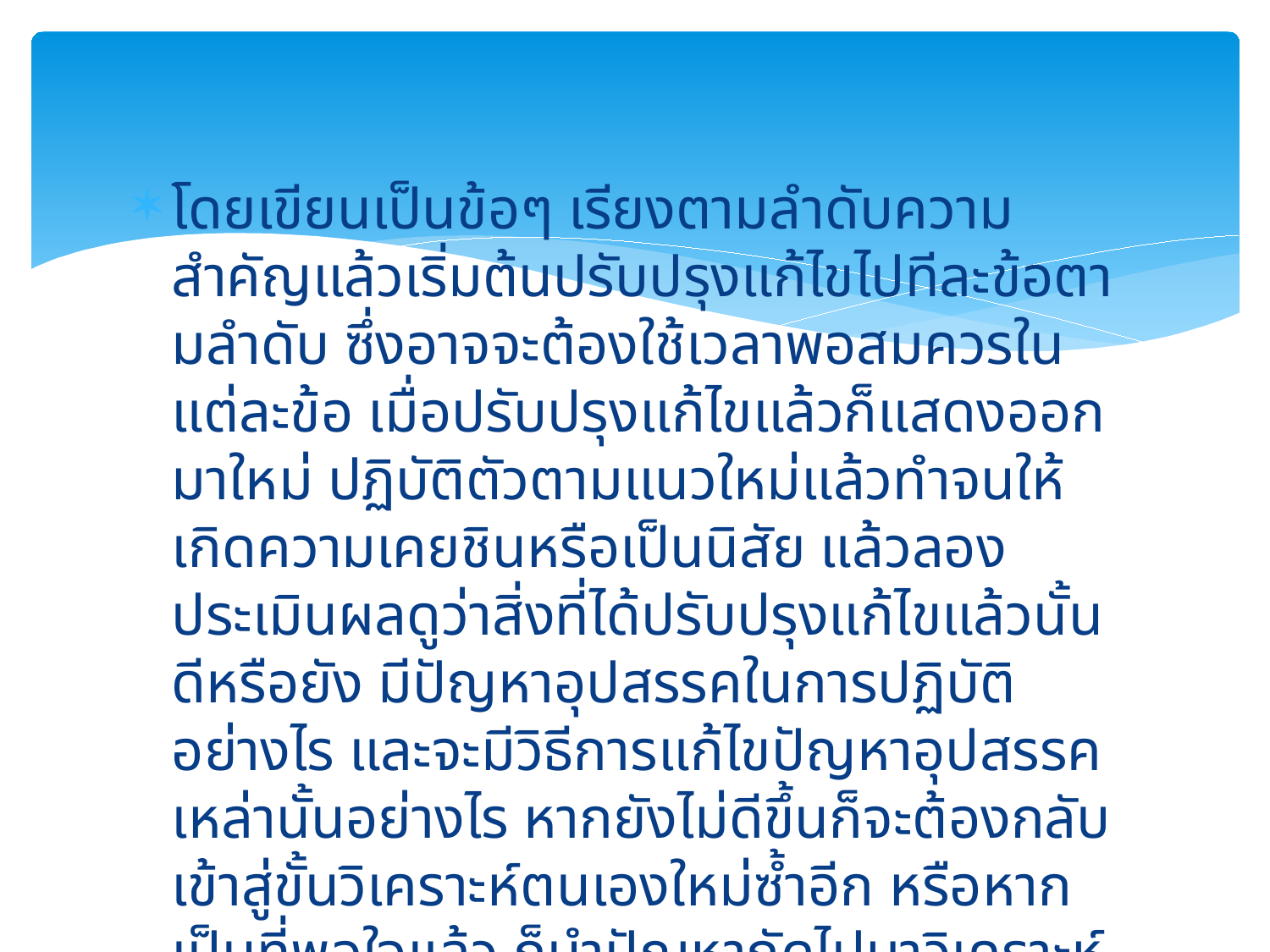

โดยเขียนเป็นข้อๆ เรียงตามลําดับความสําคัญแล้วเริ่มต้นปรับปรุงแก้ไขไปทีละข้อตามลําดับ ซึ่งอาจจะต้องใช้เวลาพอสมควรในแต่ละข้อ เมื่อปรับปรุงแก้ไขแล้วก็แสดงออกมาใหม่ ปฏิบัติตัวตามแนวใหม่แล้วทําจนให้เกิดความเคยชินหรือเป็นนิสัย แล้วลองประเมินผลดูว่าสิ่งที่ได้ปรับปรุงแก้ไขแล้วนั้นดีหรือยัง มีปัญหาอุปสรรคในการปฏิบัติอย่างไร และจะมีวิธีการแก้ไขปัญหาอุปสรรคเหล่านั้นอย่างไร หากยังไม่ดีขึ้นก็จะต้องกลับเข้าสู่ขั้นวิเคราะห์ตนเองใหม่ซ้ำอีก หรือหากเป็นที่พอใจแล้ว ก็นําปัญหาถัดไปมาวิเคราะห์แก้ไขต่อไป